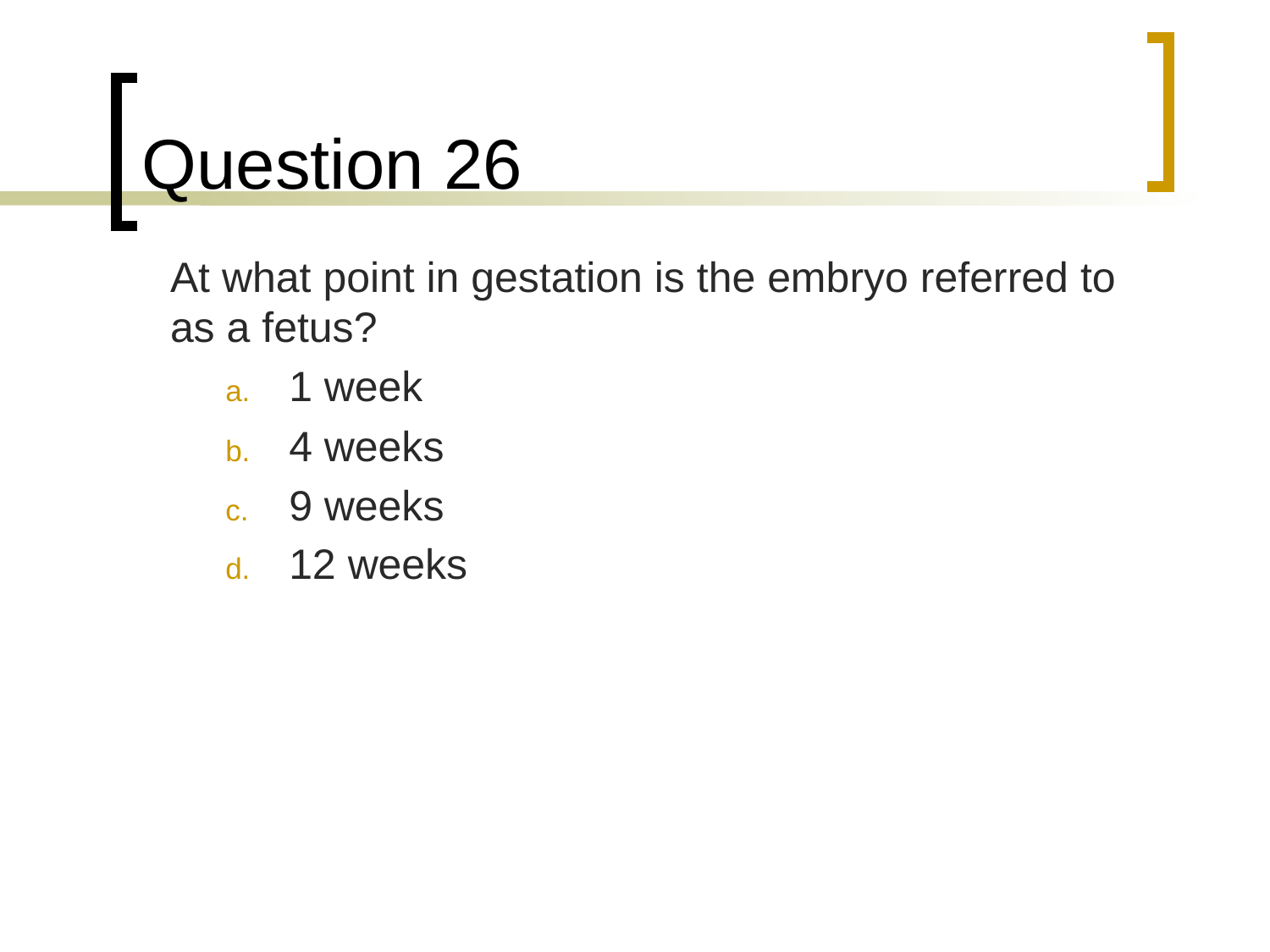

# Question 26
	At what point in gestation is the embryo referred to     as a fetus?
1 week
4 weeks
9 weeks
12 weeks